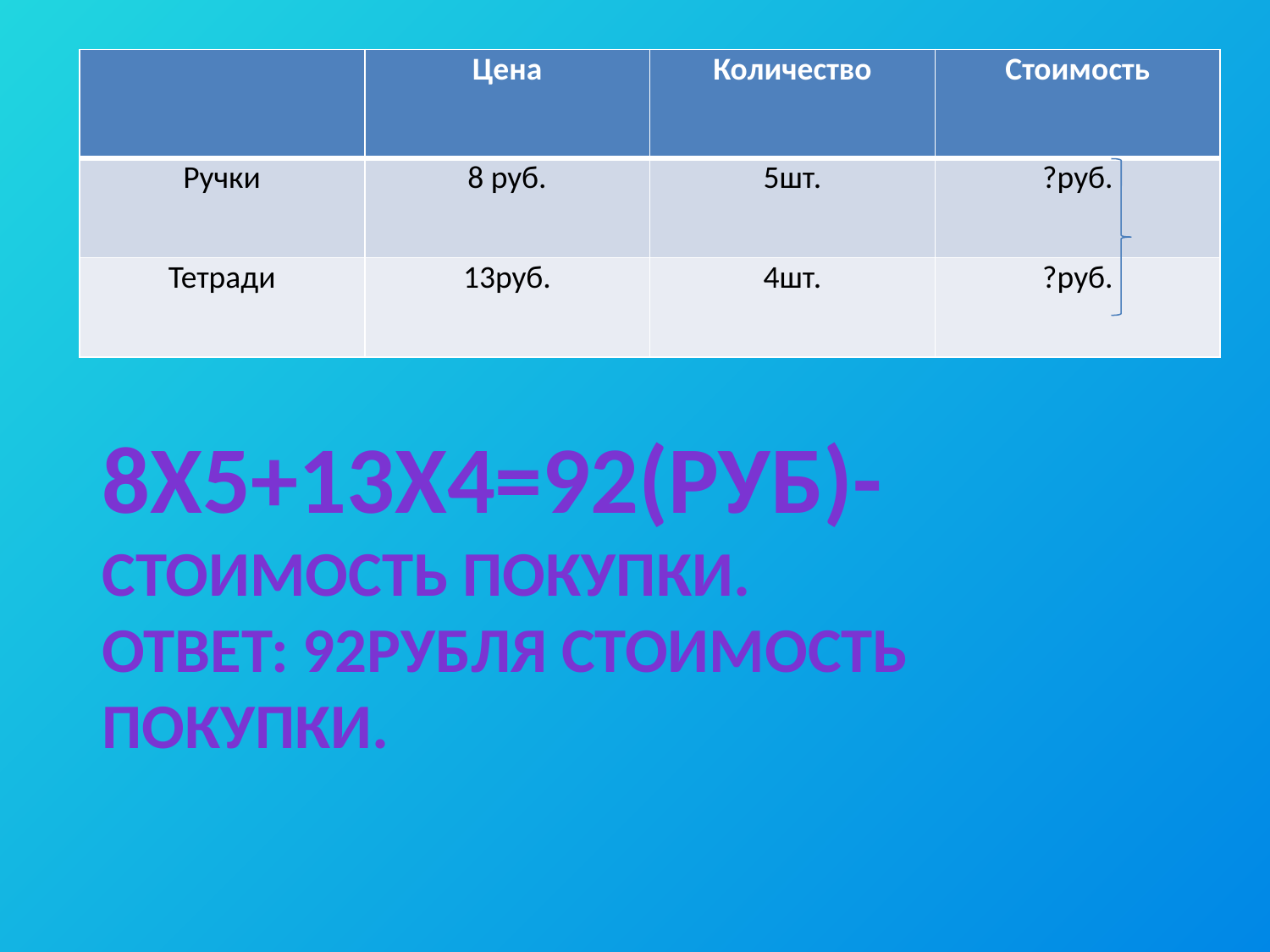

|  | Цена | Количество | Стоимость |
| --- | --- | --- | --- |
| Ручки | 8 руб. | 5шт. | ?руб. |
| Тетради | 13руб. | 4шт. | ?руб. |

8х5+13х4=92(руб)- стоимость покупки.
Ответ: 92рубля стоимость покупки.